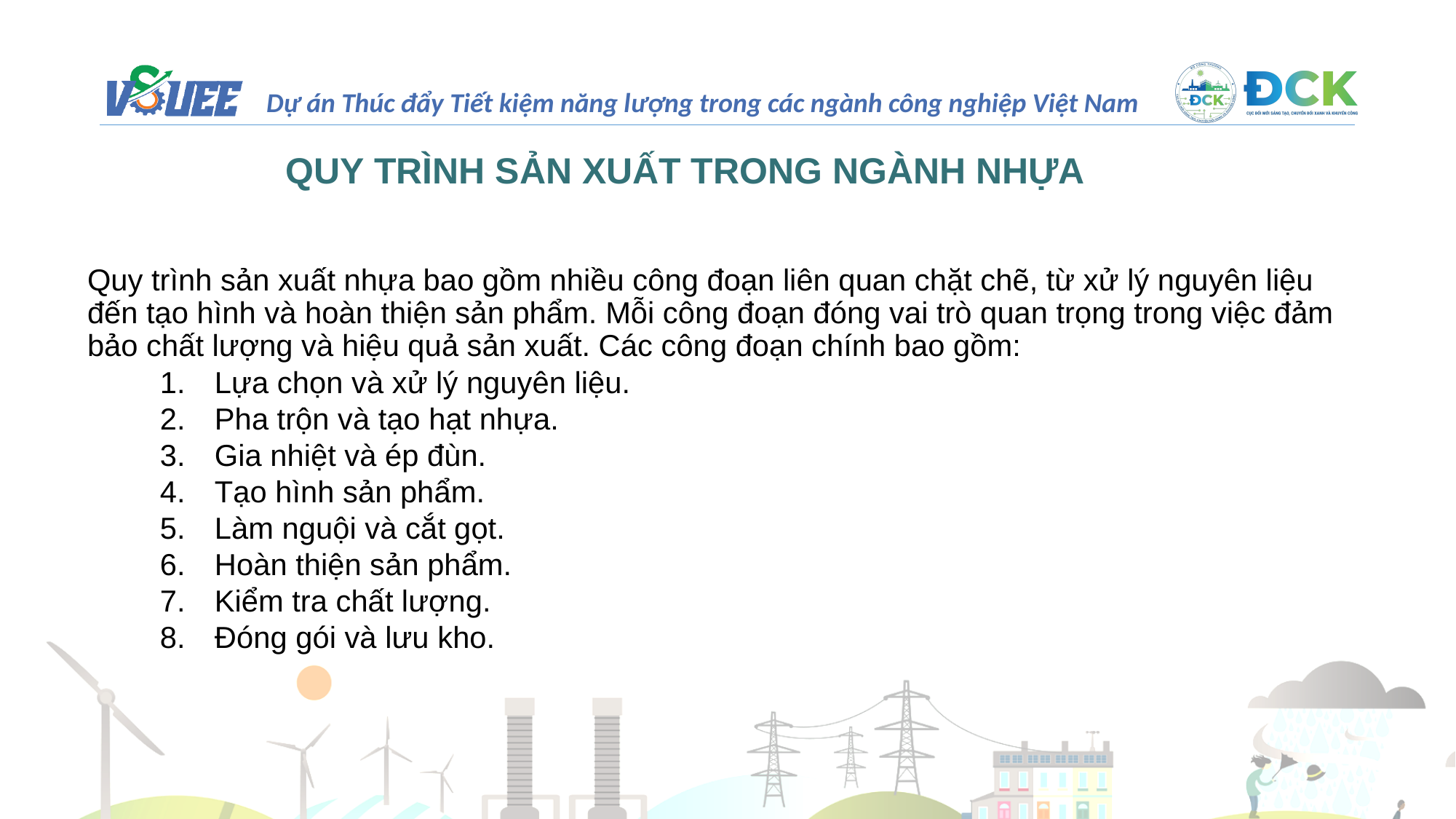

QUY TRÌNH SẢN XUẤT TRONG NGÀNH NHỰA
Quy trình sản xuất nhựa bao gồm nhiều công đoạn liên quan chặt chẽ, từ xử lý nguyên liệu đến tạo hình và hoàn thiện sản phẩm. Mỗi công đoạn đóng vai trò quan trọng trong việc đảm bảo chất lượng và hiệu quả sản xuất. Các công đoạn chính bao gồm:
Lựa chọn và xử lý nguyên liệu.
Pha trộn và tạo hạt nhựa.
Gia nhiệt và ép đùn.
Tạo hình sản phẩm.
Làm nguội và cắt gọt.
Hoàn thiện sản phẩm.
Kiểm tra chất lượng.
Đóng gói và lưu kho.